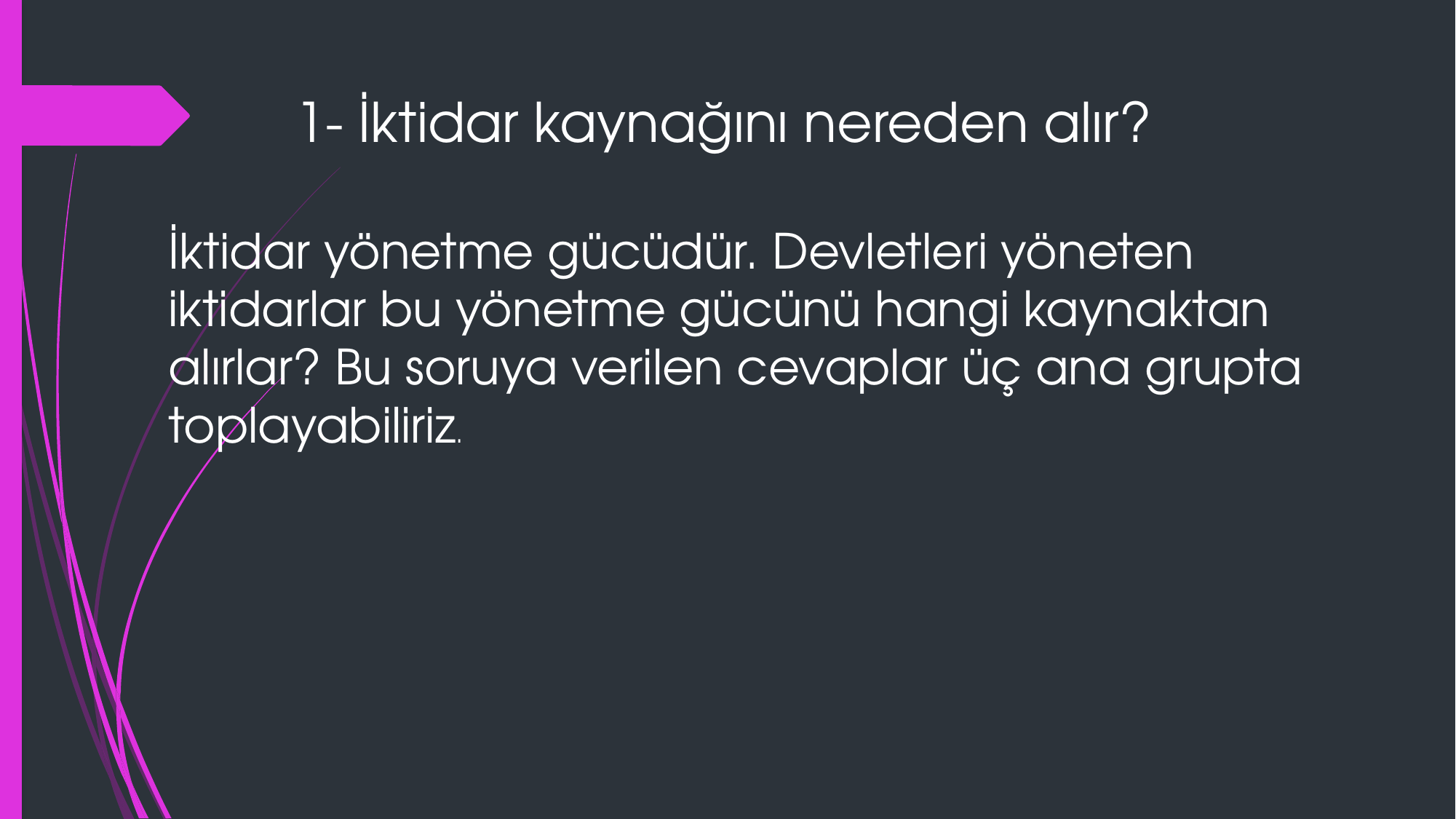

1- İktidar kaynağını nereden alır?
İktidar yönetme gücüdür. Devletleri yöneten iktidarlar bu yönetme gücünü hangi kaynaktan alırlar? Bu soruya verilen cevaplar üç ana grupta toplayabiliriz.